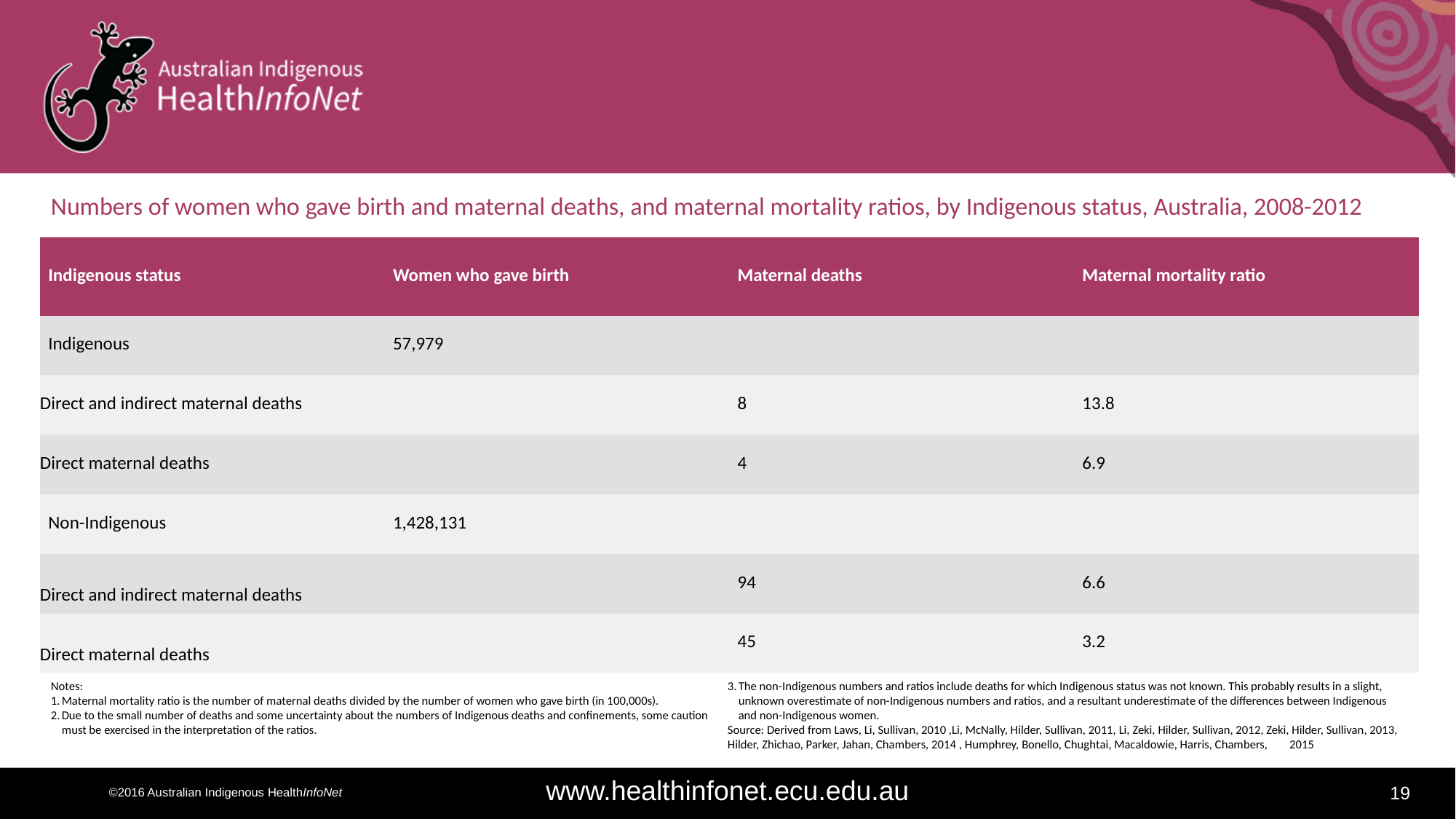

# Numbers of women who gave birth and maternal deaths, and maternal mortality ratios, by Indigenous status, Australia, 2008-2012
| Indigenous status | Women who gave birth | Maternal deaths | Maternal mortality ratio |
| --- | --- | --- | --- |
| Indigenous | 57,979 |  |  |
| Direct and indirect maternal deaths |  | 8 | 13.8 |
| Direct maternal deaths |  | 4 | 6.9 |
| Non-Indigenous | 1,428,131 |  |  |
| Direct and indirect maternal deaths |  | 94 | 6.6 |
| Direct maternal deaths |  | 45 | 3.2 |
Notes:
Maternal mortality ratio is the number of maternal deaths divided by the number of women who gave birth (in 100,000s).
Due to the small number of deaths and some uncertainty about the numbers of Indigenous deaths and confinements, some caution must be exercised in the interpretation of the ratios.

The non-Indigenous numbers and ratios include deaths for which Indigenous status was not known. This probably results in a slight, unknown overestimate of non-Indigenous numbers and ratios, and a resultant underestimate of the differences between Indigenous and non-Indigenous women.
Source: Derived from Laws, Li, Sullivan, 2010 ,Li, McNally, Hilder, Sullivan, 2011, Li, Zeki, Hilder, Sullivan, 2012, Zeki, Hilder, Sullivan, 2013, Hilder, Zhichao, Parker, Jahan, Chambers, 2014 , Humphrey, Bonello, Chughtai, Macaldowie, Harris, Chambers,        2015